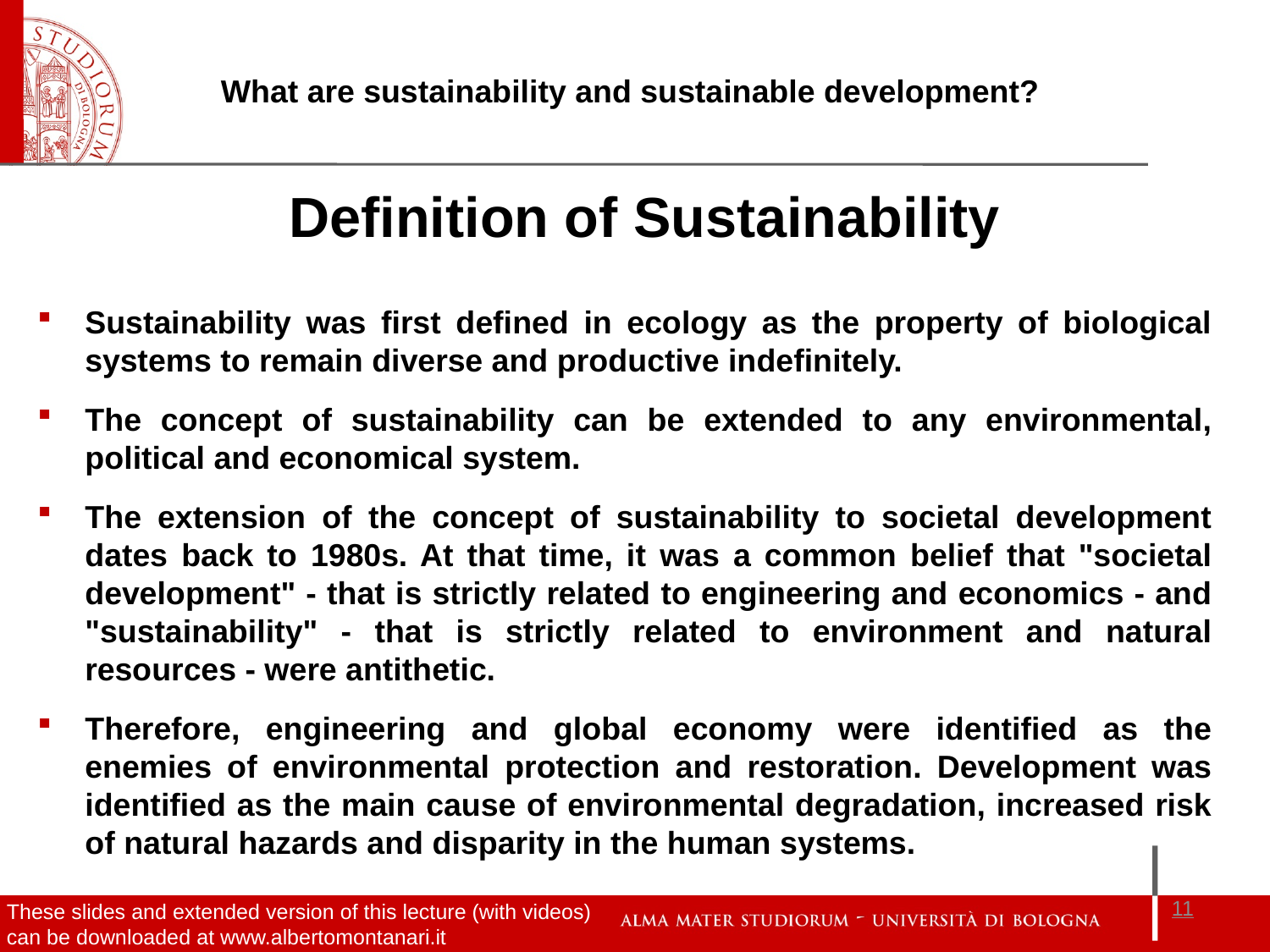

Definition of Sustainability
Sustainability was first defined in ecology as the property of biological systems to remain diverse and productive indefinitely.
The concept of sustainability can be extended to any environmental, political and economical system.
The extension of the concept of sustainability to societal development dates back to 1980s. At that time, it was a common belief that "societal development" - that is strictly related to engineering and economics - and "sustainability" - that is strictly related to environment and natural resources - were antithetic.
Therefore, engineering and global economy were identified as the enemies of environmental protection and restoration. Development was identified as the main cause of environmental degradation, increased risk of natural hazards and disparity in the human systems.
11